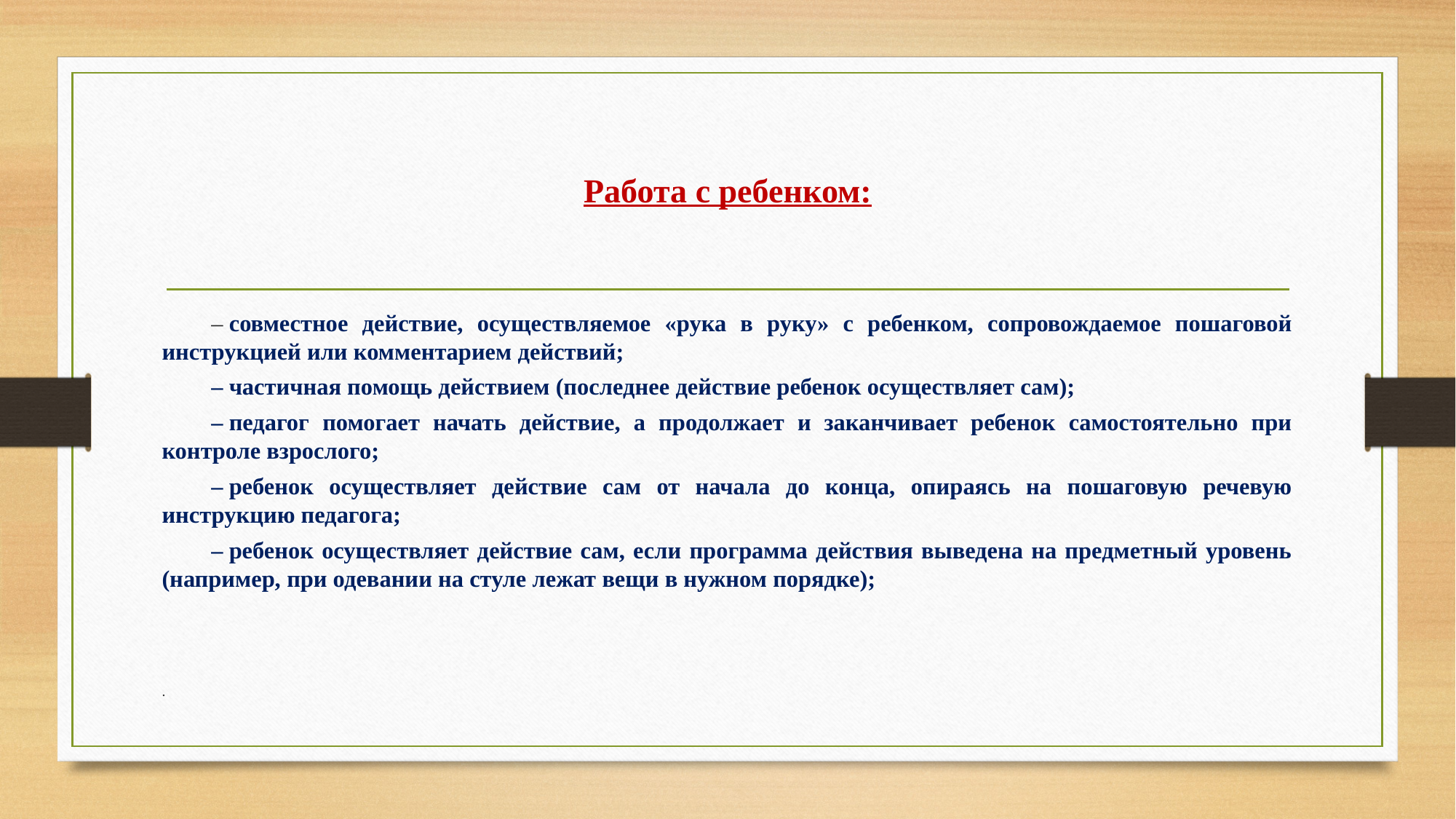

# Работа с ребенком:

– совместное действие, осуществляемое «рука в руку» с ребенком, сопровождаемое пошаговой инструкцией или комментарием действий;
– частичная помощь действием (последнее действие ребенок осуществляет сам);
– педагог помогает начать действие, а продолжает и заканчивает ребенок самостоятельно при контроле взрослого;
– ребенок осуществляет действие сам от начала до конца, опираясь на пошаговую речевую инструкцию педагога;
– ребенок осуществляет действие сам, если программа действия выведена на предметный уровень (например, при одевании на стуле лежат вещи в нужном порядке);

.